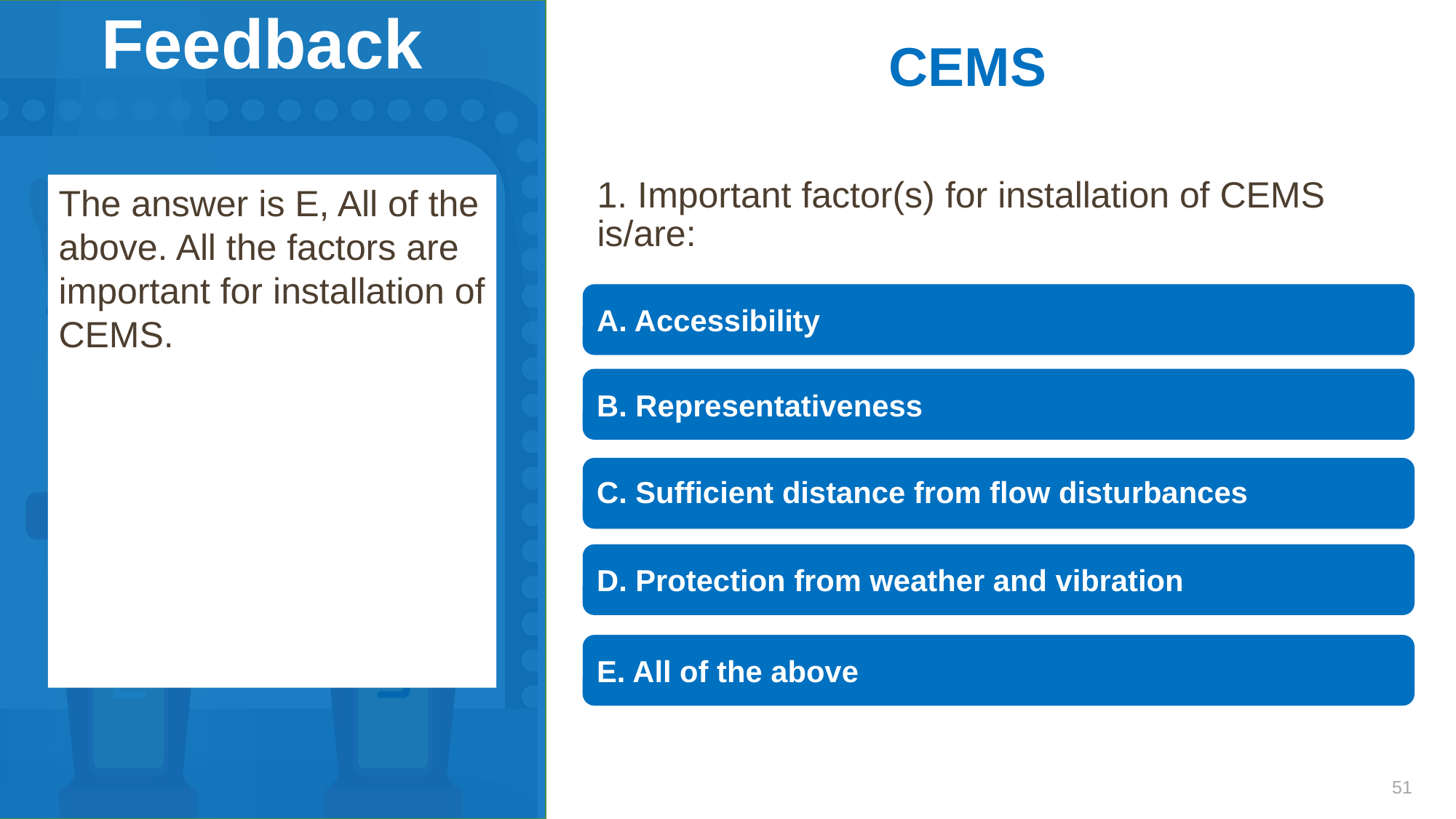

CEMS
1. Important factor(s) for installation of CEMS is/are:
The answer is E, All of the above. All the factors are important for installation of CEMS.

A. Accessibility
B. Representativeness
C. Sufficient distance from flow disturbances
D. Protection from weather and vibration
E. All of the above
51